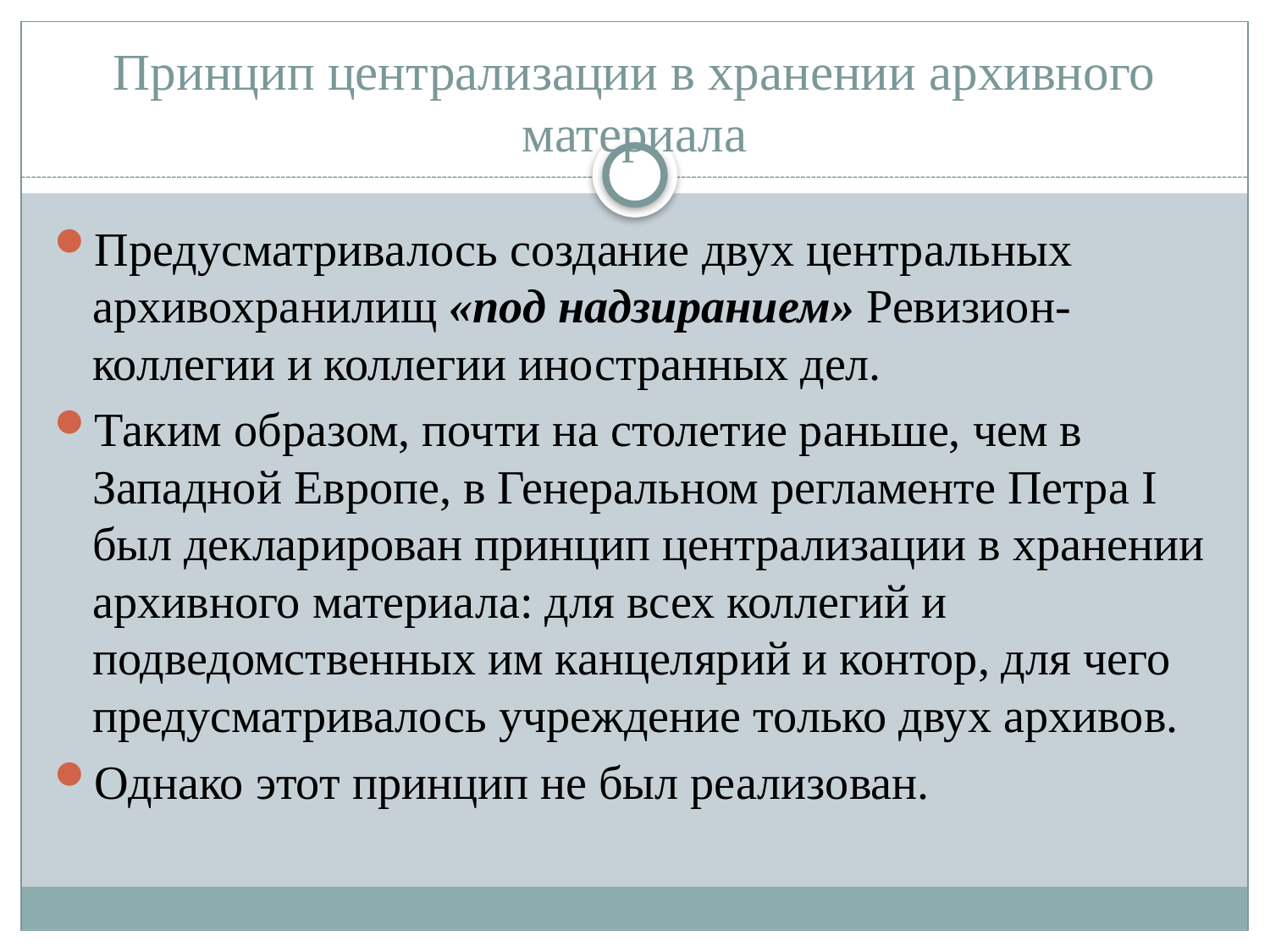

# Принцип централизации в хранении архивного материала
Предусматривалось создание двух центральных архивохранилищ «под надзиранием» Ревизион-коллегии и коллегии иностранных дел.
Таким образом, почти на столетие раньше, чем в Западной Европе, в Генеральном регламенте Петра I был декларирован принцип централизации в хранении архивного материала: для всех коллегий и подведомственных им канцелярий и контор, для чего предусматривалось учреждение только двух архивов.
Однако этот принцип не был реализован.